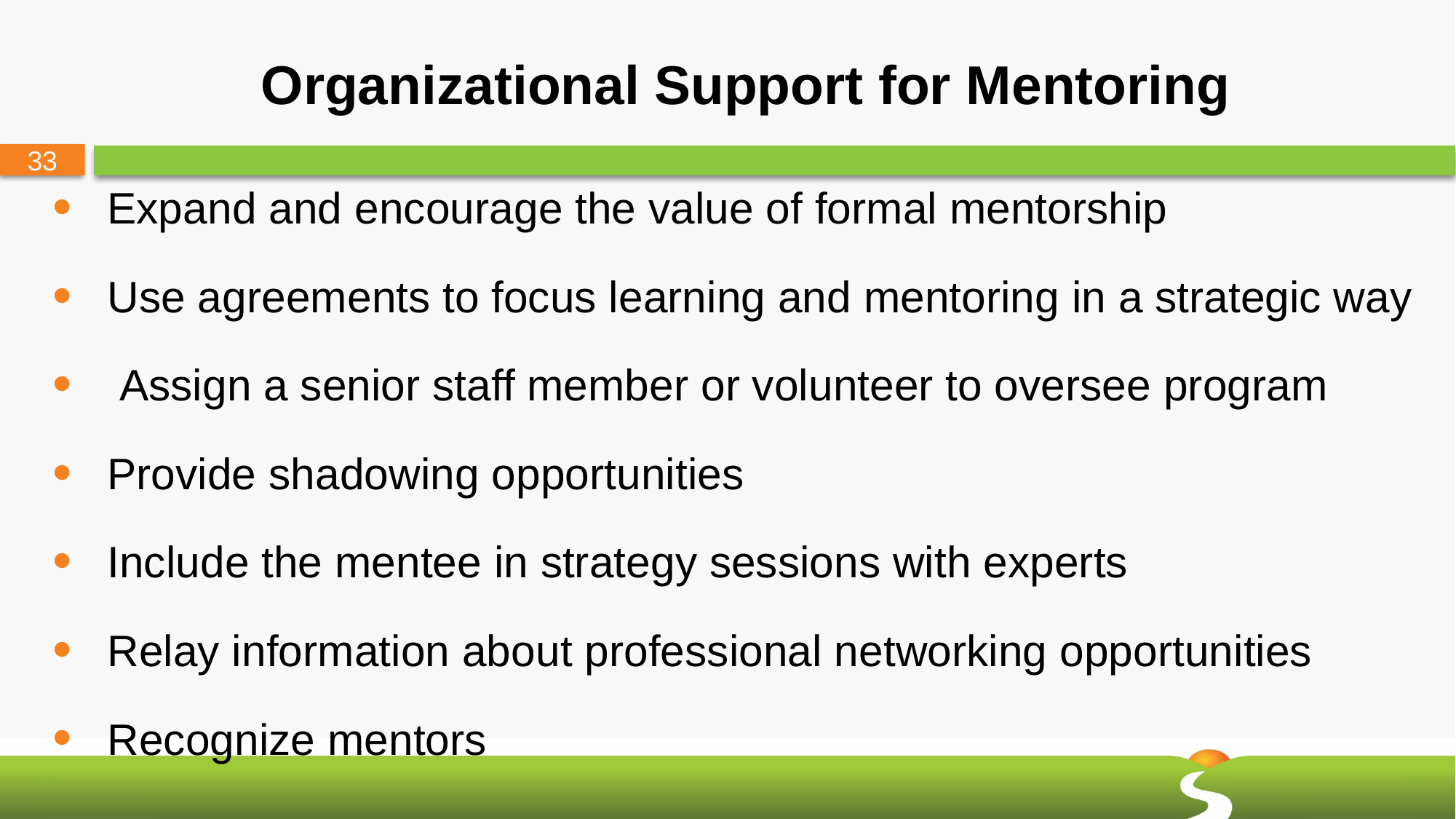

# Organizational Support for Mentoring
Expand and encourage the value of formal mentorship

Use agreements to focus learning and mentoring in a strategic way

 Assign a senior staff member or volunteer to oversee program

Provide shadowing opportunities

Include the mentee in strategy sessions with experts

Relay information about professional networking opportunities

Recognize mentors